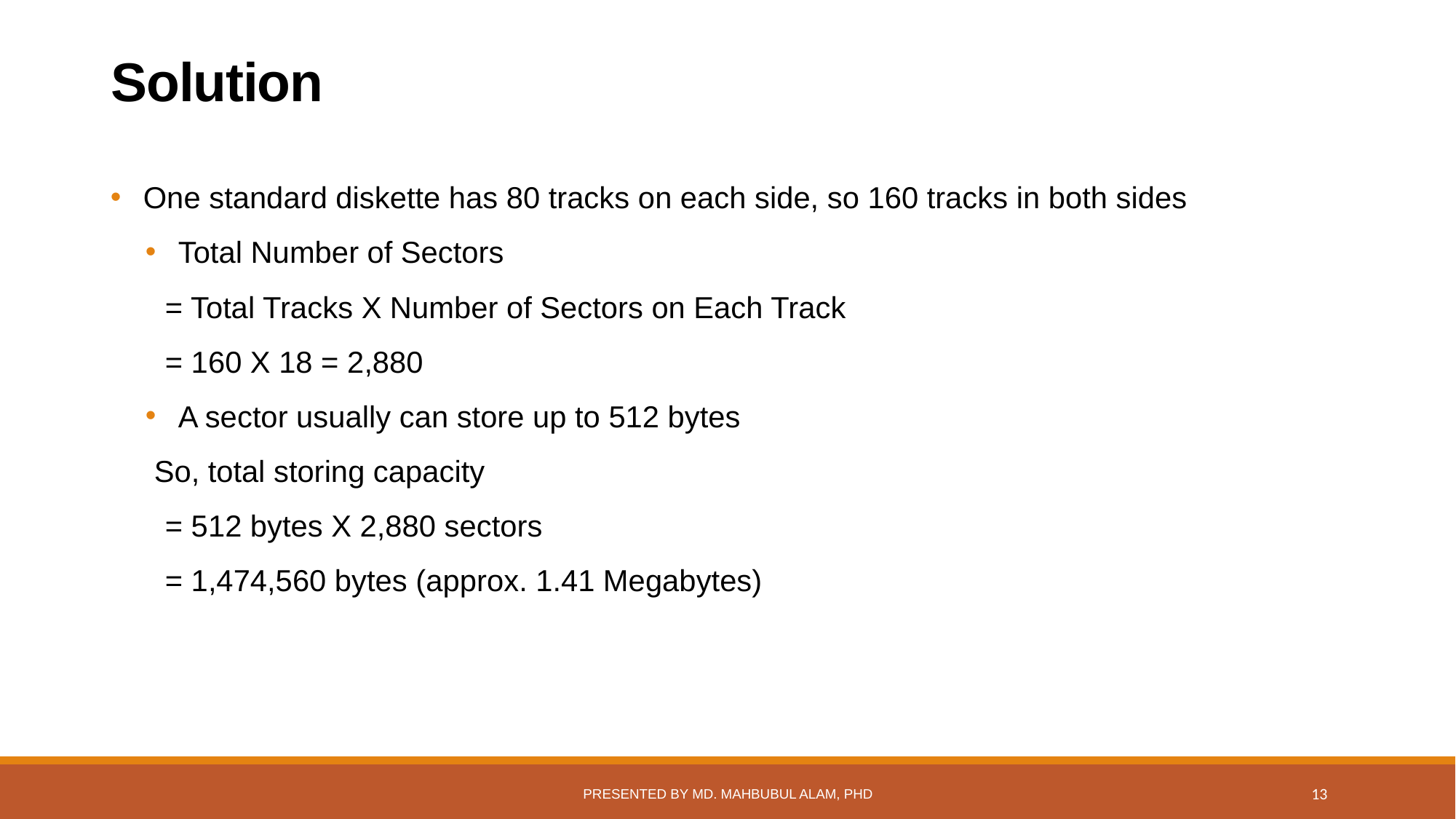

# Solution
One standard diskette has 80 tracks on each side, so 160 tracks in both sides
Total Number of Sectors
	= Total Tracks X Number of Sectors on Each Track
	= 160 X 18 = 2,880
A sector usually can store up to 512 bytes
So, total storing capacity
	= 512 bytes X 2,880 sectors
	= 1,474,560 bytes (approx. 1.41 Megabytes)

Presented by Md. Mahbubul Alam, PhD
13